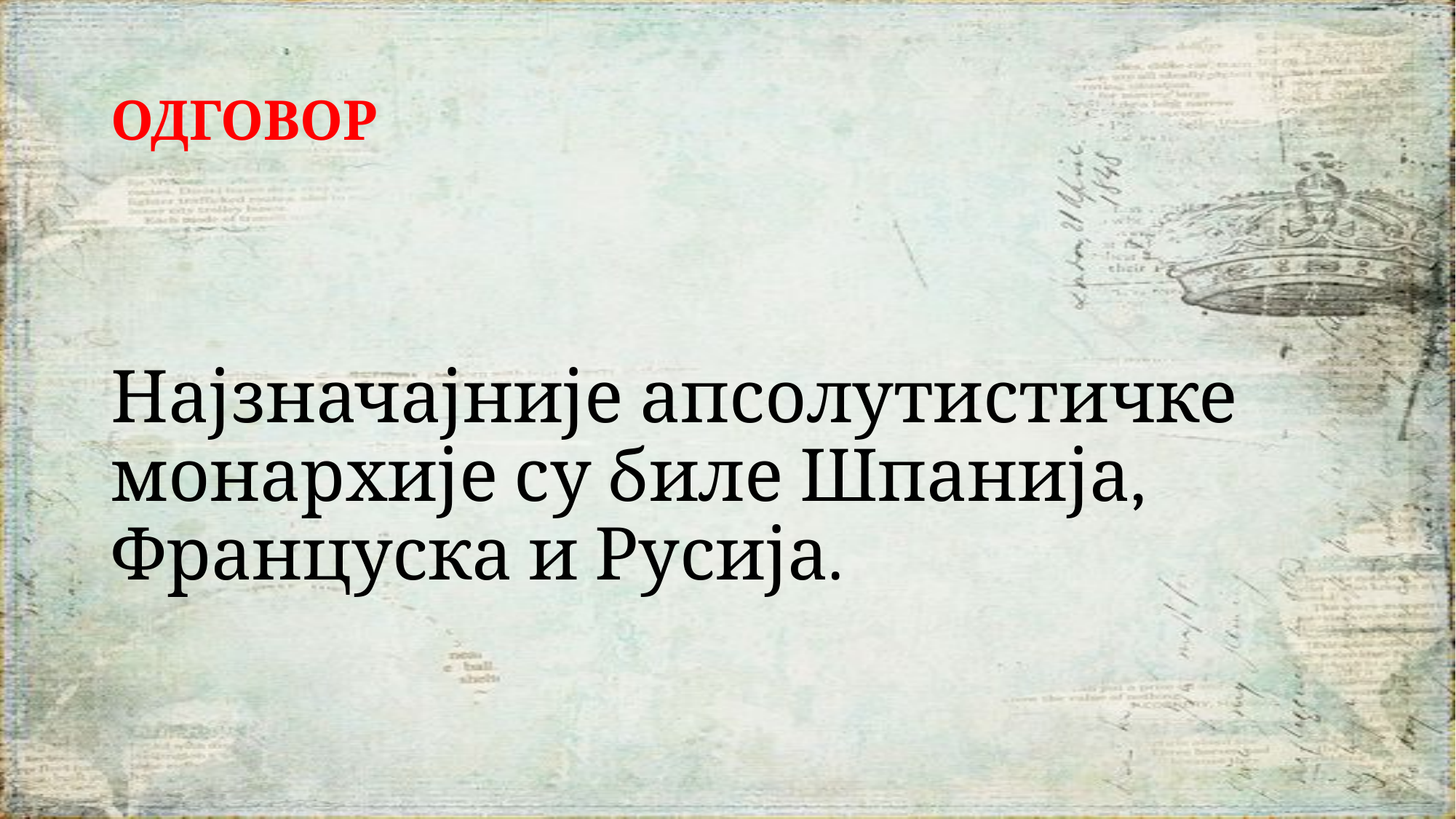

# ОДГОВОР
Најзначајније апсолутистичке монархије су биле Шпанија, Француска и Русија.